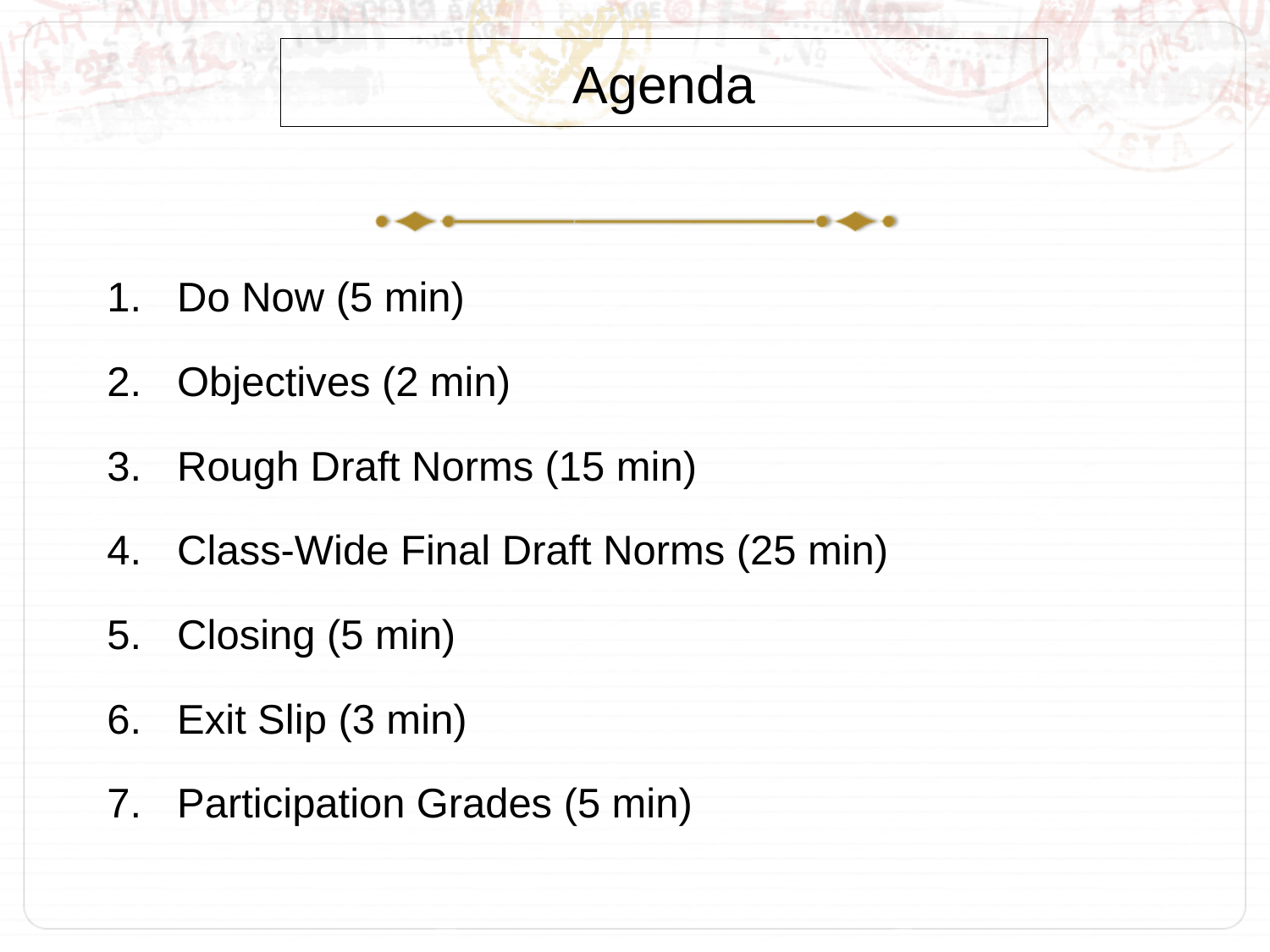

Agenda
Do Now (5 min)
Objectives (2 min)
Rough Draft Norms (15 min)
Class-Wide Final Draft Norms (25 min)
Closing (5 min)
Exit Slip (3 min)
Participation Grades (5 min)